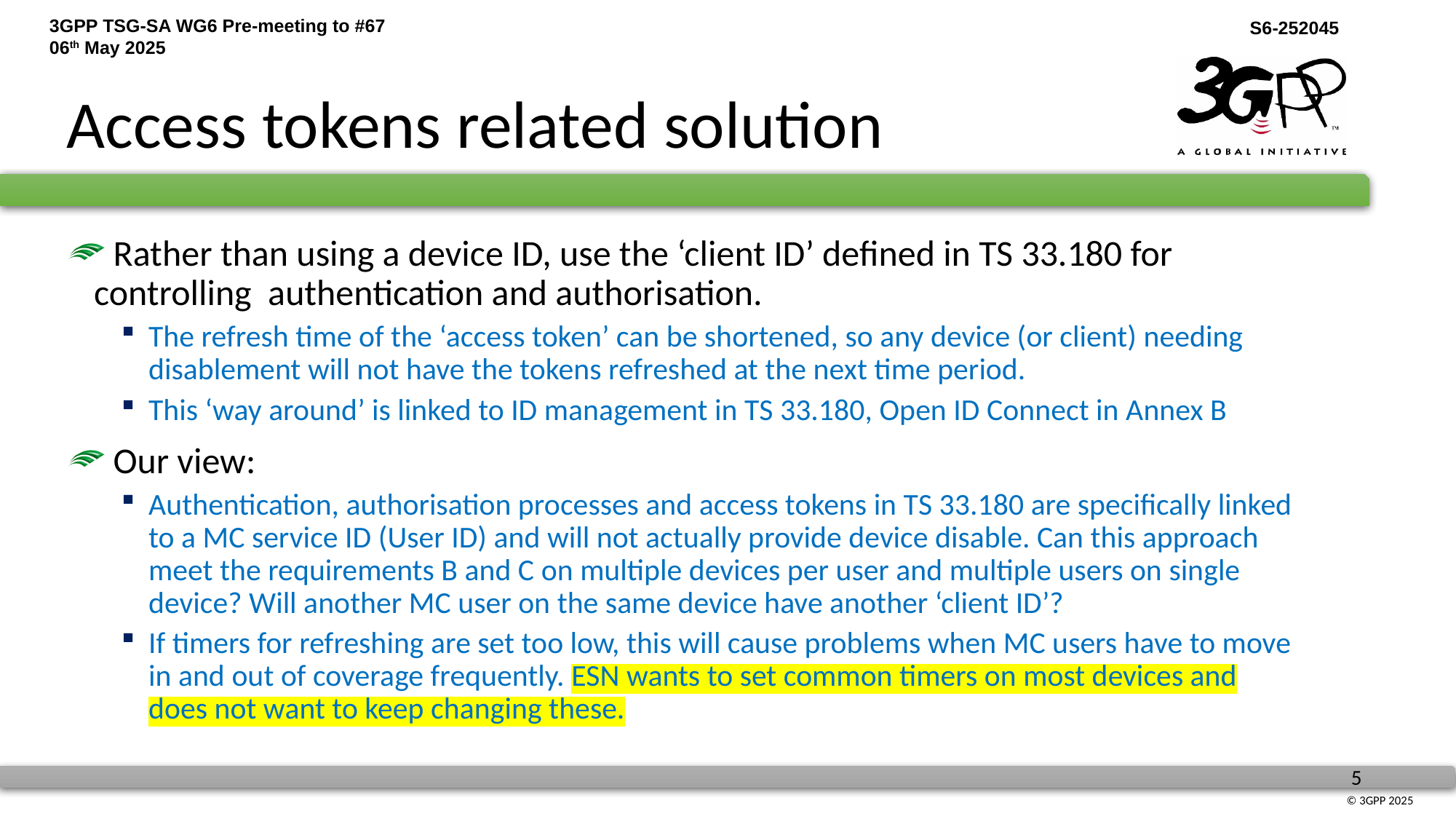

# Access tokens related solution
 Rather than using a device ID, use the ‘client ID’ defined in TS 33.180 for controlling  authentication and authorisation.
The refresh time of the ‘access token’ can be shortened, so any device (or client) needing disablement will not have the tokens refreshed at the next time period.
This ‘way around’ is linked to ID management in TS 33.180, Open ID Connect in Annex B
 Our view:
Authentication, authorisation processes and access tokens in TS 33.180 are specifically linked to a MC service ID (User ID) and will not actually provide device disable. Can this approach meet the requirements B and C on multiple devices per user and multiple users on single device? Will another MC user on the same device have another ‘client ID’?
If timers for refreshing are set too low, this will cause problems when MC users have to move in and out of coverage frequently. ESN wants to set common timers on most devices and does not want to keep changing these.